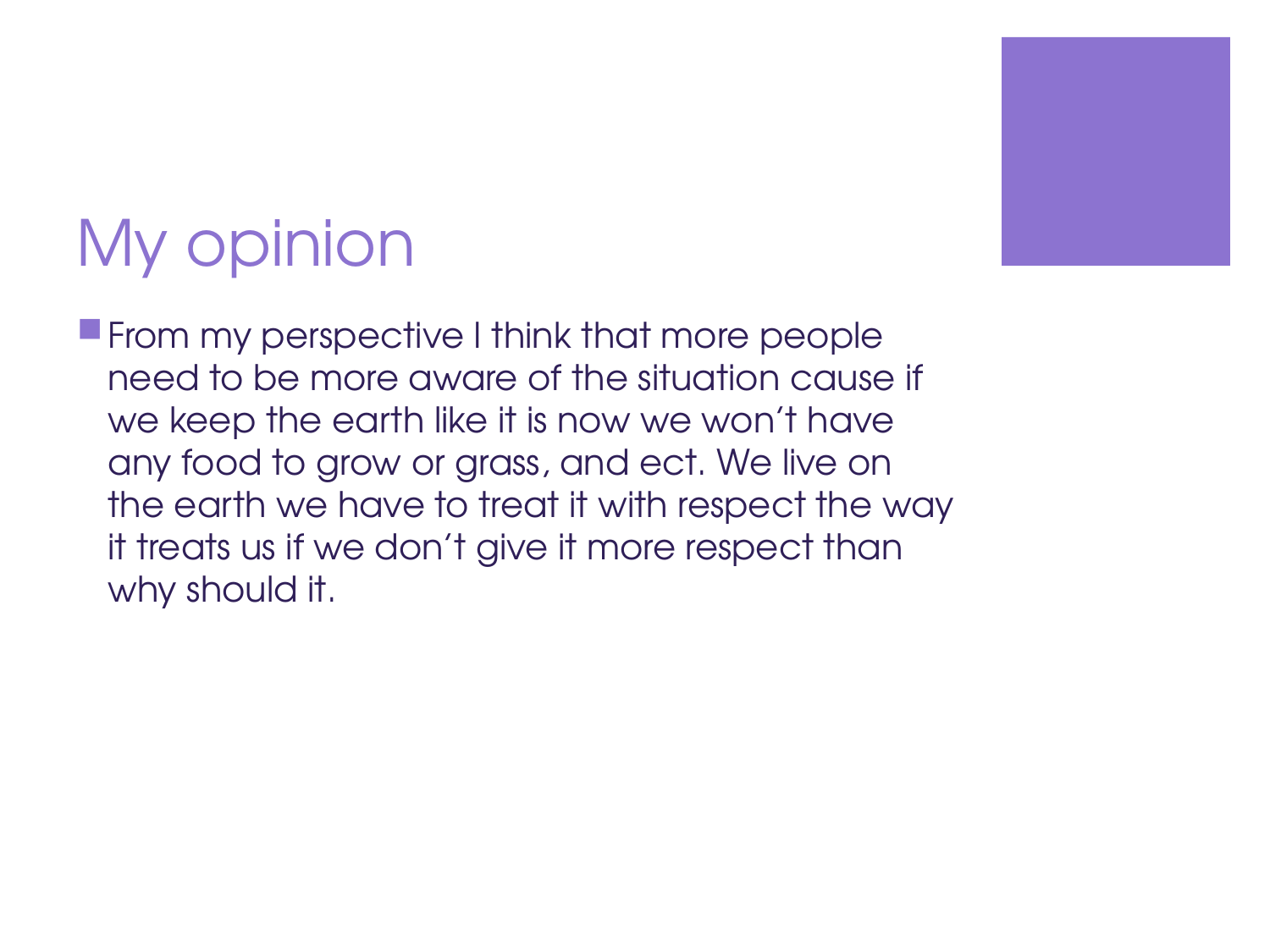

# My opinion
From my perspective I think that more people need to be more aware of the situation cause if we keep the earth like it is now we won’t have any food to grow or grass, and ect. We live on the earth we have to treat it with respect the way it treats us if we don’t give it more respect than why should it.